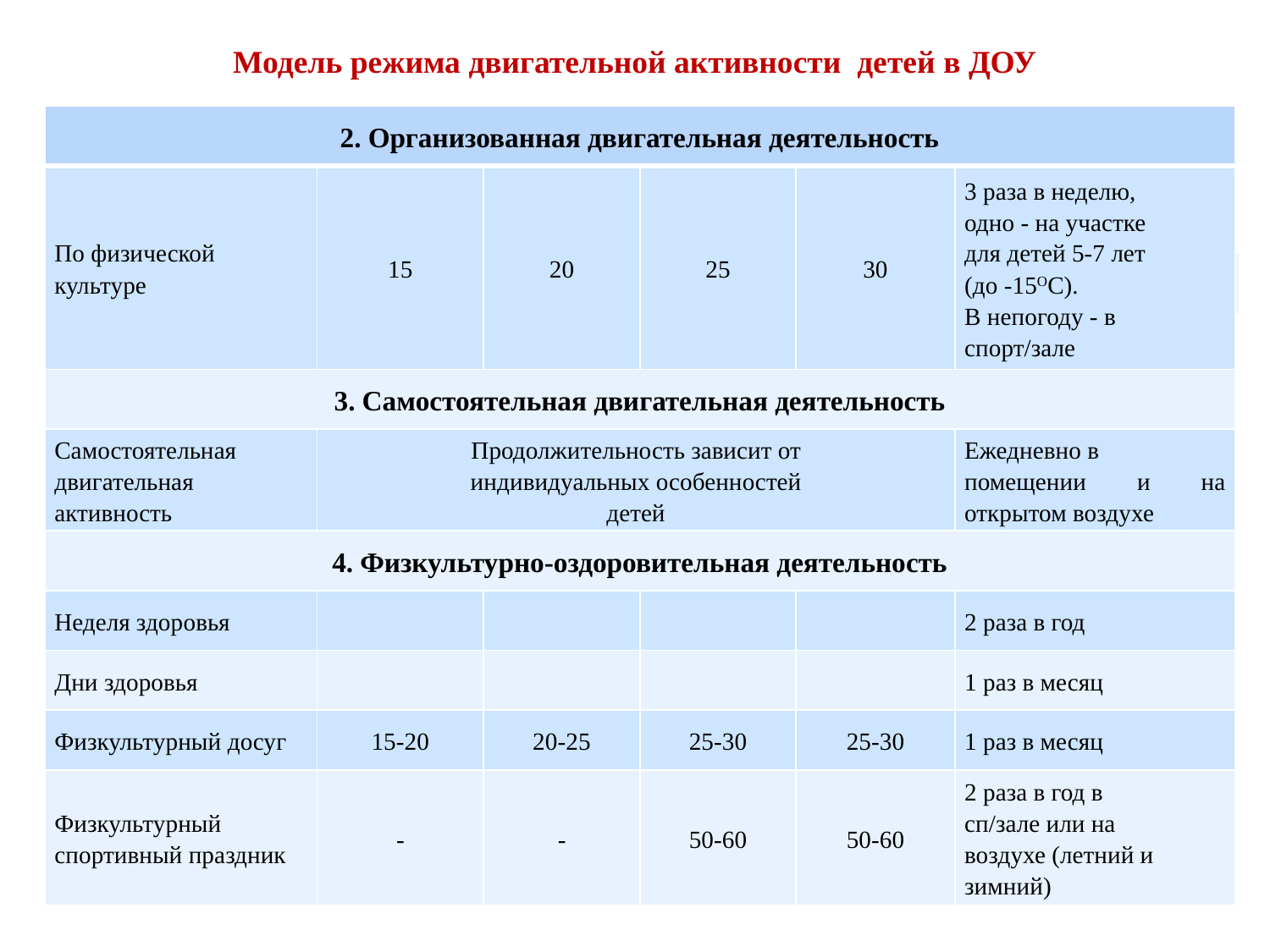

# Модель режима двигательной активности  детей в ДОУ
| 2. Организованная двигательная деятельность |  |  |  |  |  |
| --- | --- | --- | --- | --- | --- |
| По физической культуре | 15 | 20 | 25 | 30 | 3 раза в неделю, одно - на участке для детей 5-7 лет (до -15ОС). В непогоду - в спорт/зале |
| 3. Самостоятельная двигательная деятельность |  |  |  |  |  |
| Самостоятельная двигательная активность | Продолжительность зависит от индивидуальных особенностей детей |  |  |  | Ежедневно в помещении и на открытом воздухе |
| 4. Физкультурно-оздоровительная деятельность |  |  |  |  |  |
| Неделя здоровья |  |  |  |  | 2 раза в год |
| Дни здоровья |  |  |  |  | 1 раз в месяц |
| Физкультурный досуг | 15-20 | 20-25 | 25-30 | 25-30 | 1 раз в месяц |
| Физкультурный спортивный праздник | - | - | 50-60 | 50-60 | 2 раза в год в сп/зале или на воздухе (летний и зимний) |